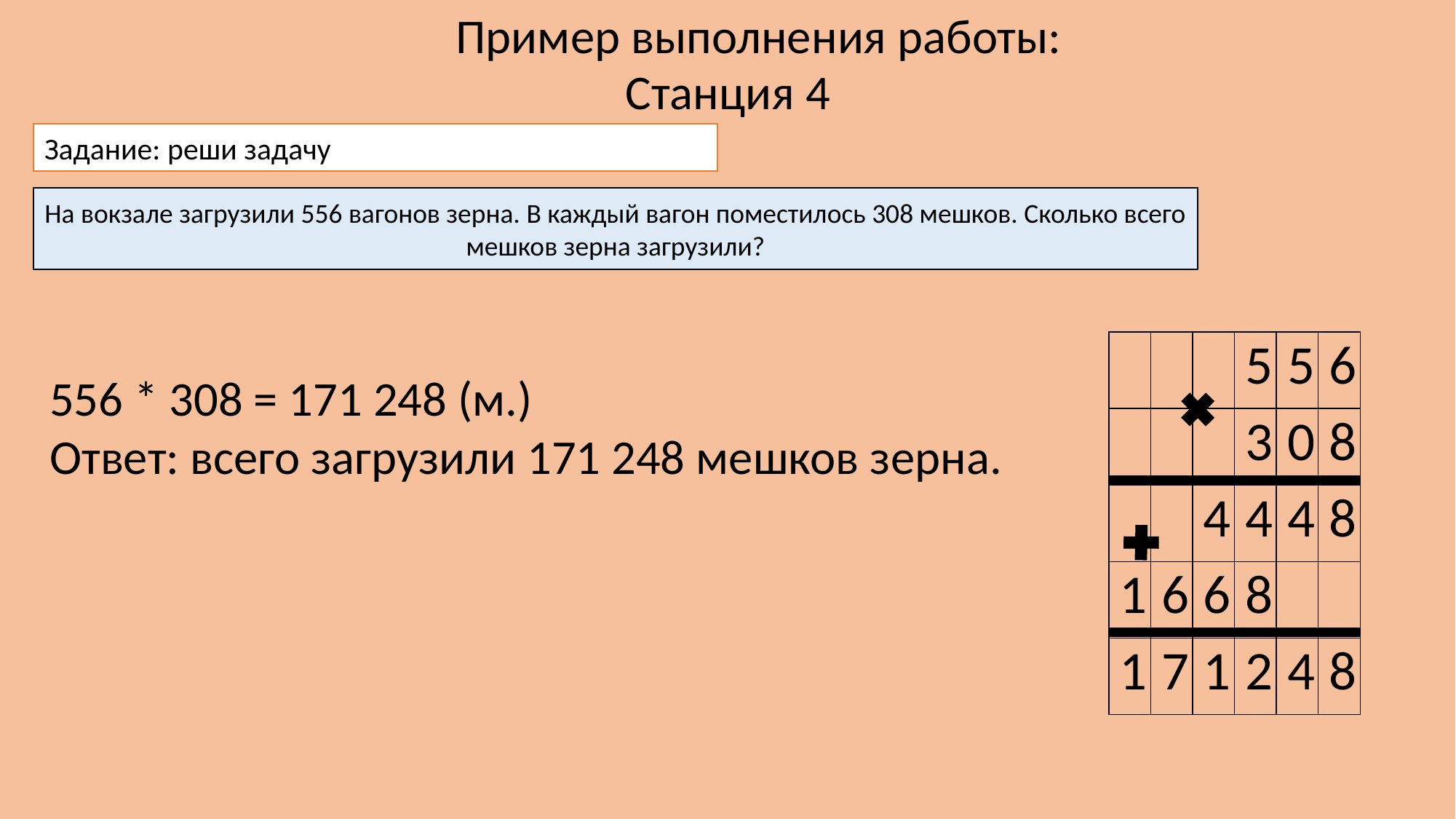

Пример выполнения работы:
Станция 4
Задание: реши задачу
На вокзале загрузили 556 вагонов зерна. В каждый вагон поместилось 308 мешков. Сколько всего мешков зерна загрузили?
|  |  |  | 5 | 5 | 6 |
| --- | --- | --- | --- | --- | --- |
|  |  |  | 3 | 0 | 8 |
|  |  | 4 | 4 | 4 | 8 |
| 1 | 6 | 6 | 8 |  |  |
| 1 | 7 | 1 | 2 | 4 | 8 |
556 * 308 = 171 248 (м.)
Ответ: всего загрузили 171 248 мешков зерна.